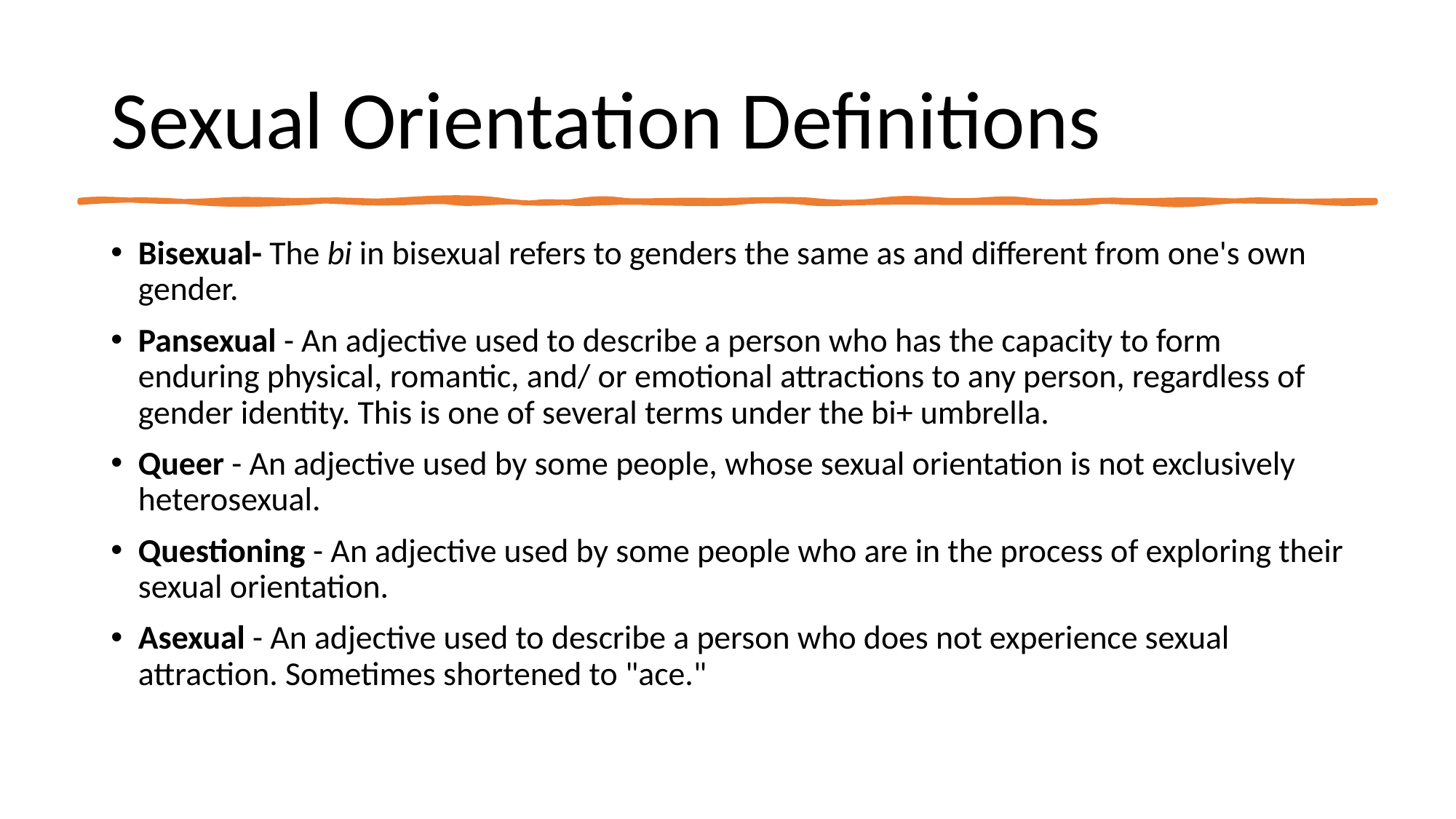

# Sexual Orientation Definitions

Bisexual- The bi in bisexual refers to genders the same as and different from one's own gender.
Pansexual - An adjective used to describe a person who has the capacity to form enduring physical, romantic, and/ or emotional attractions to any person, regardless of gender identity. This is one of several terms under the bi+ umbrella.
Queer - An adjective used by some people, whose sexual orientation is not exclusively heterosexual.
Questioning - An adjective used by some people who are in the process of exploring their sexual orientation.
Asexual - An adjective used to describe a person who does not experience sexual attraction. Sometimes shortened to "ace."